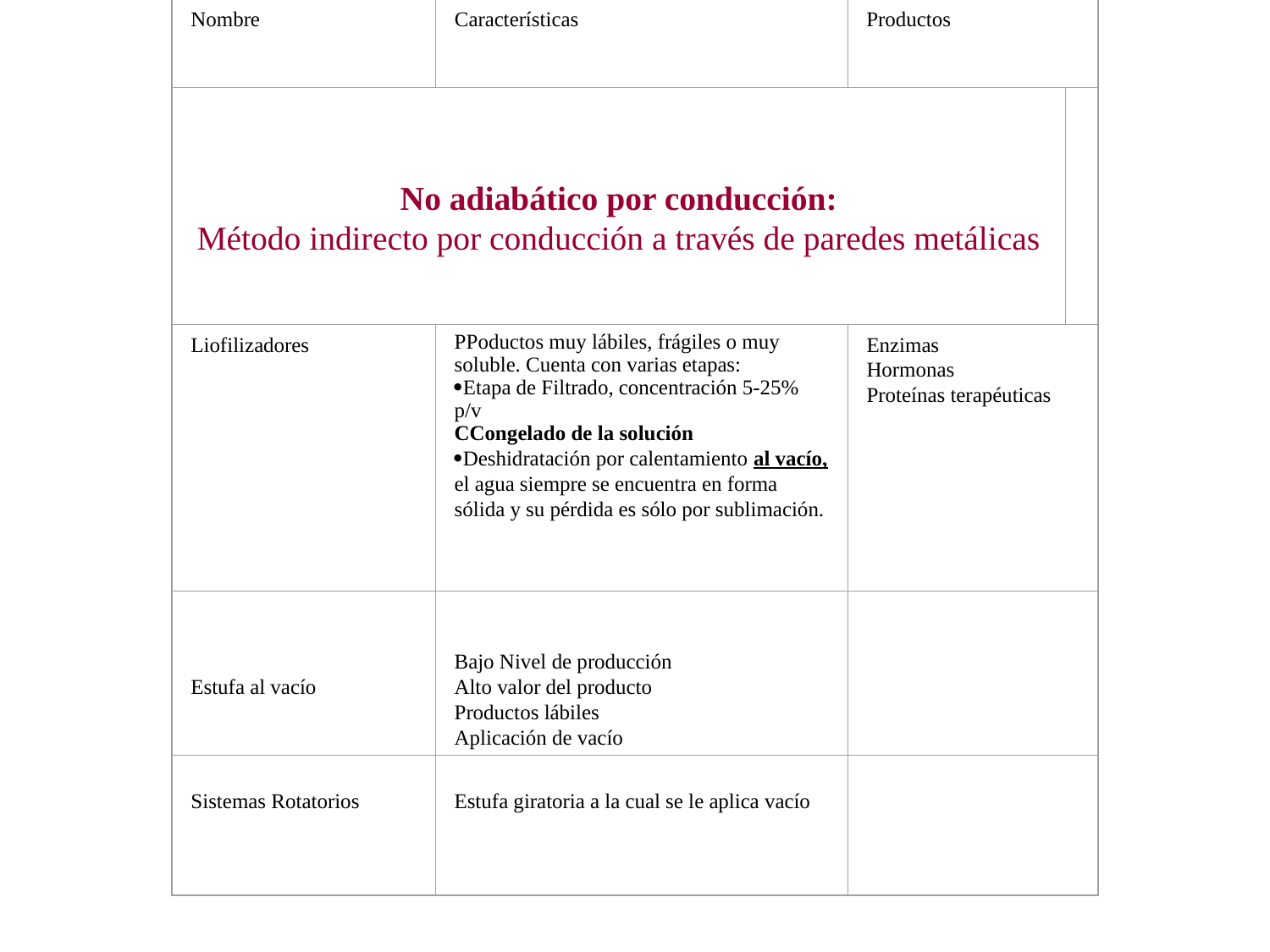

Nombre

Características

Productos

No adiabático por conducción:
Método indirecto por conducción a través de paredes metálicas

Liofilizadores

PPoductos muy lábiles, frágiles o muy soluble. Cuenta con varias etapas:
•Etapa de Filtrado, concentración 5-25% p/v
CCongelado de la solución
•Deshidratación por calentamiento al vacío, el agua siempre se encuentra en forma sólida y su pérdida es sólo por sublimación.

Enzimas
Hormonas
Proteínas terapéuticas

Estufa al vacío

Bajo Nivel de producción
Alto valor del producto
Productos lábiles
Aplicación de vacío

Sistemas Rotatorios

Estufa giratoria a la cual se le aplica vacío